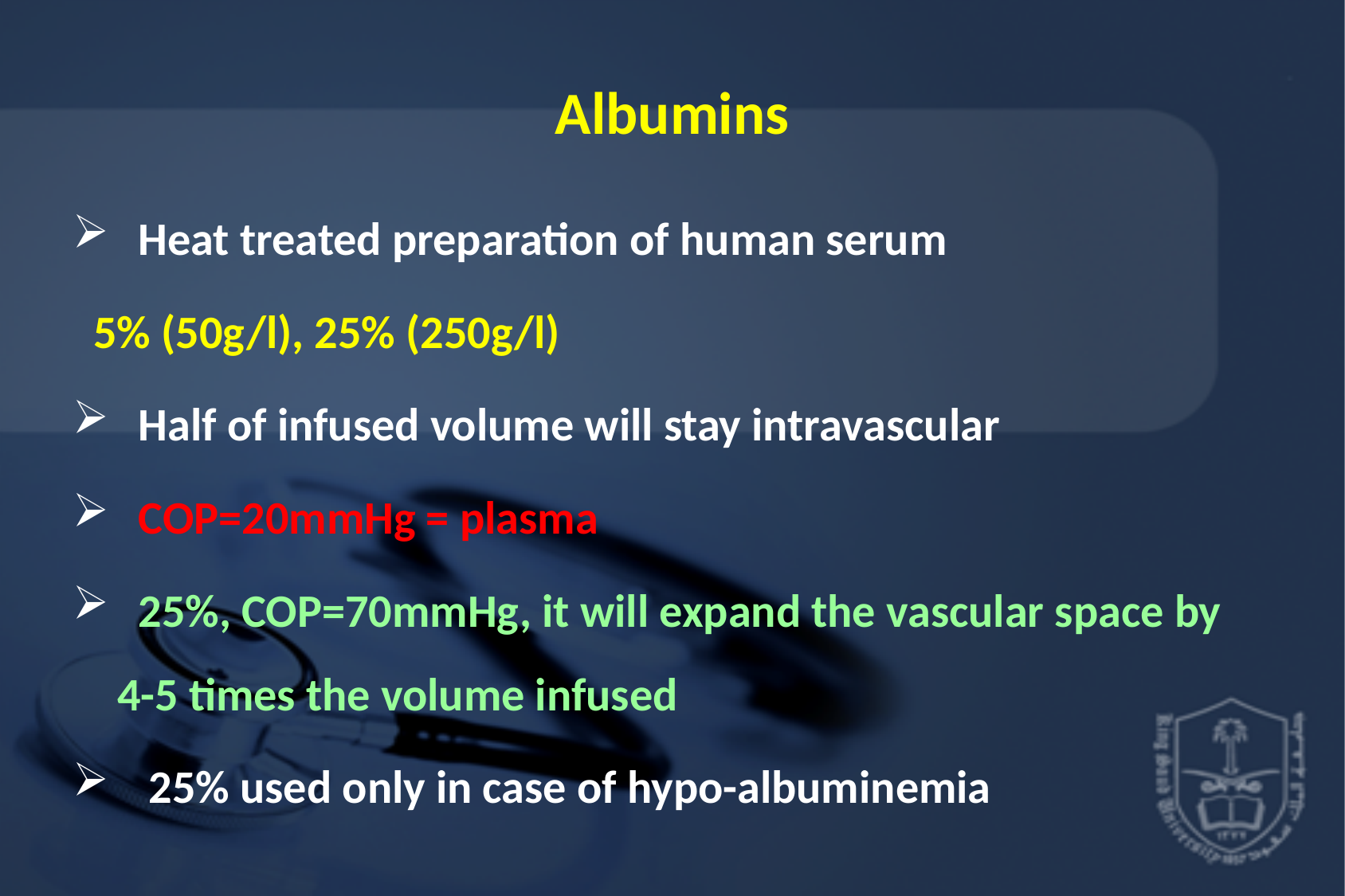

# Albumins
  Heat treated preparation of human serum
  5% (50g/l), 25% (250g/l)
  Half of infused volume will stay intravascular
  COP=20mmHg = plasma
  25%, COP=70mmHg, it will expand the vascular space by 4-5 times the volume infused
   25% used only in case of hypo-albuminemia